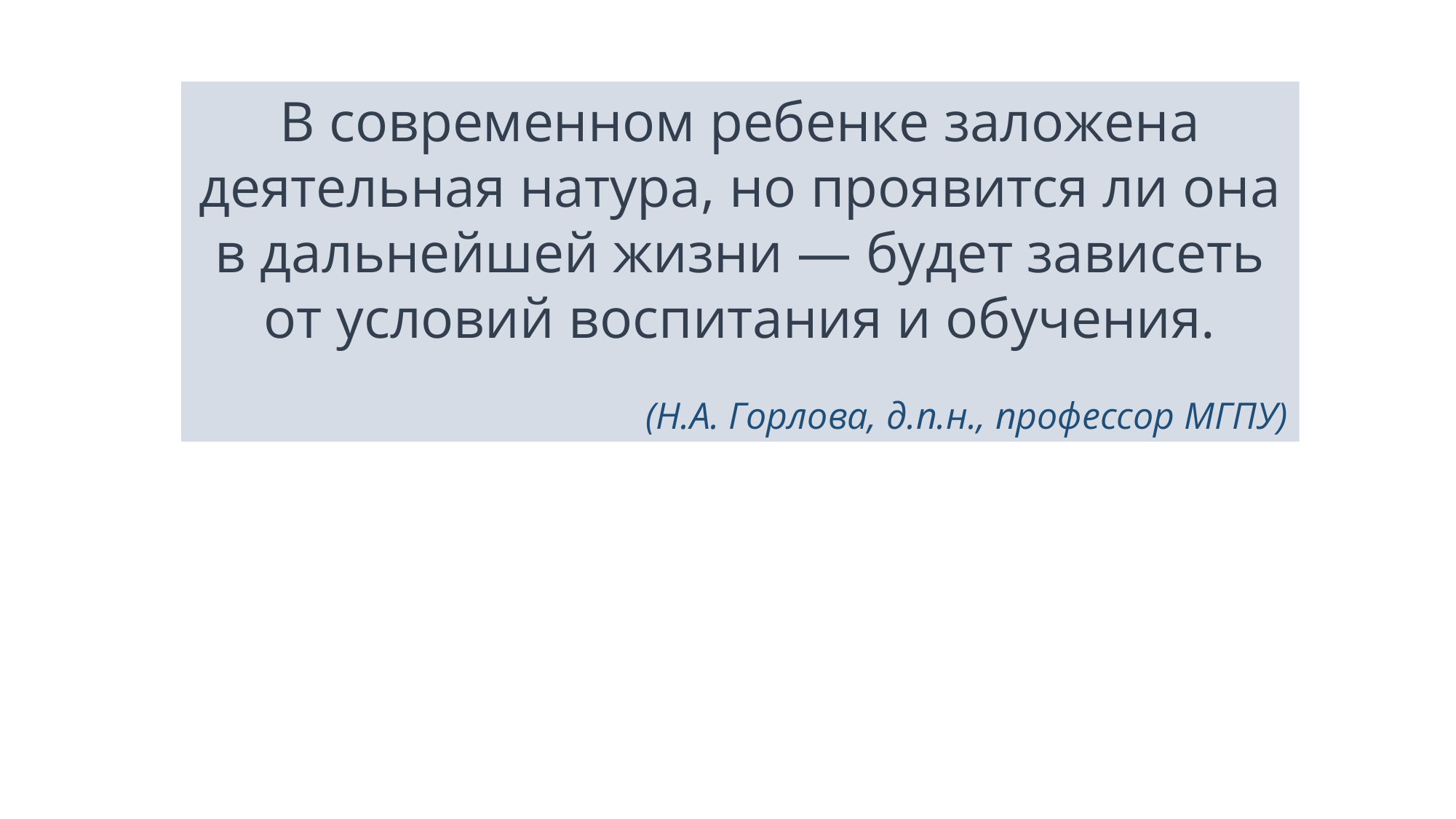

Современный ребёнок
В современном ребенке заложена деятельная натура, но проявится ли она в дальнейшей жизни — будет зависеть от условий воспитания и обучения.

(Н.А. Горлова, д.п.н., профессор МГПУ)